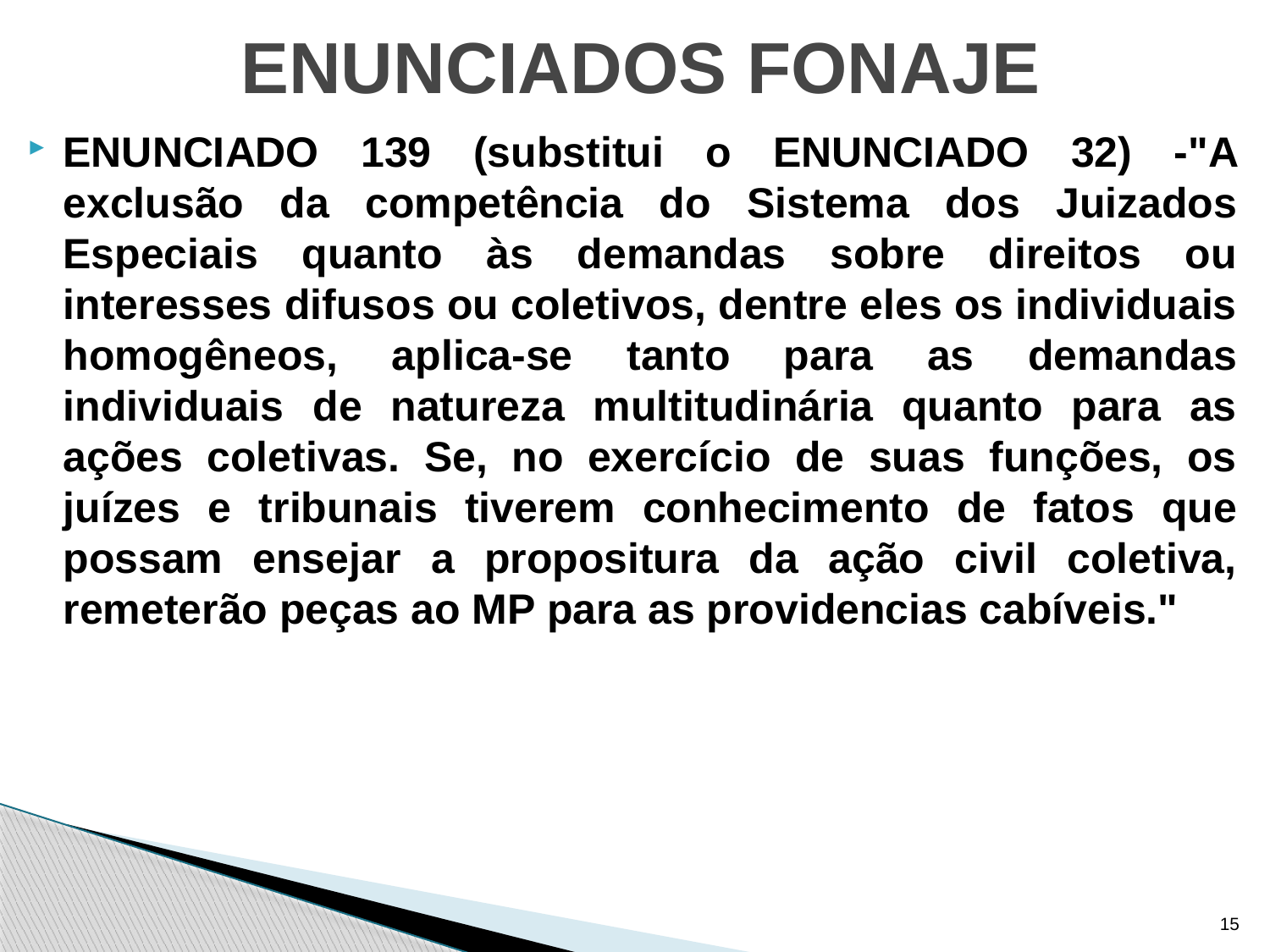

# ENUNCIADOS FONAJE
ENUNCIADO 139 (substitui o ENUNCIADO 32) -"A exclusão da competência do Sistema dos Juizados Especiais quanto às demandas sobre direitos ou interesses difusos ou coletivos, dentre eles os individuais homogêneos, aplica-se tanto para as demandas individuais de natureza multitudinária quanto para as ações coletivas. Se, no exercício de suas funções, os juízes e tribunais tiverem conhecimento de fatos que possam ensejar a propositura da ação civil coletiva, remeterão peças ao MP para as providencias cabíveis."

15